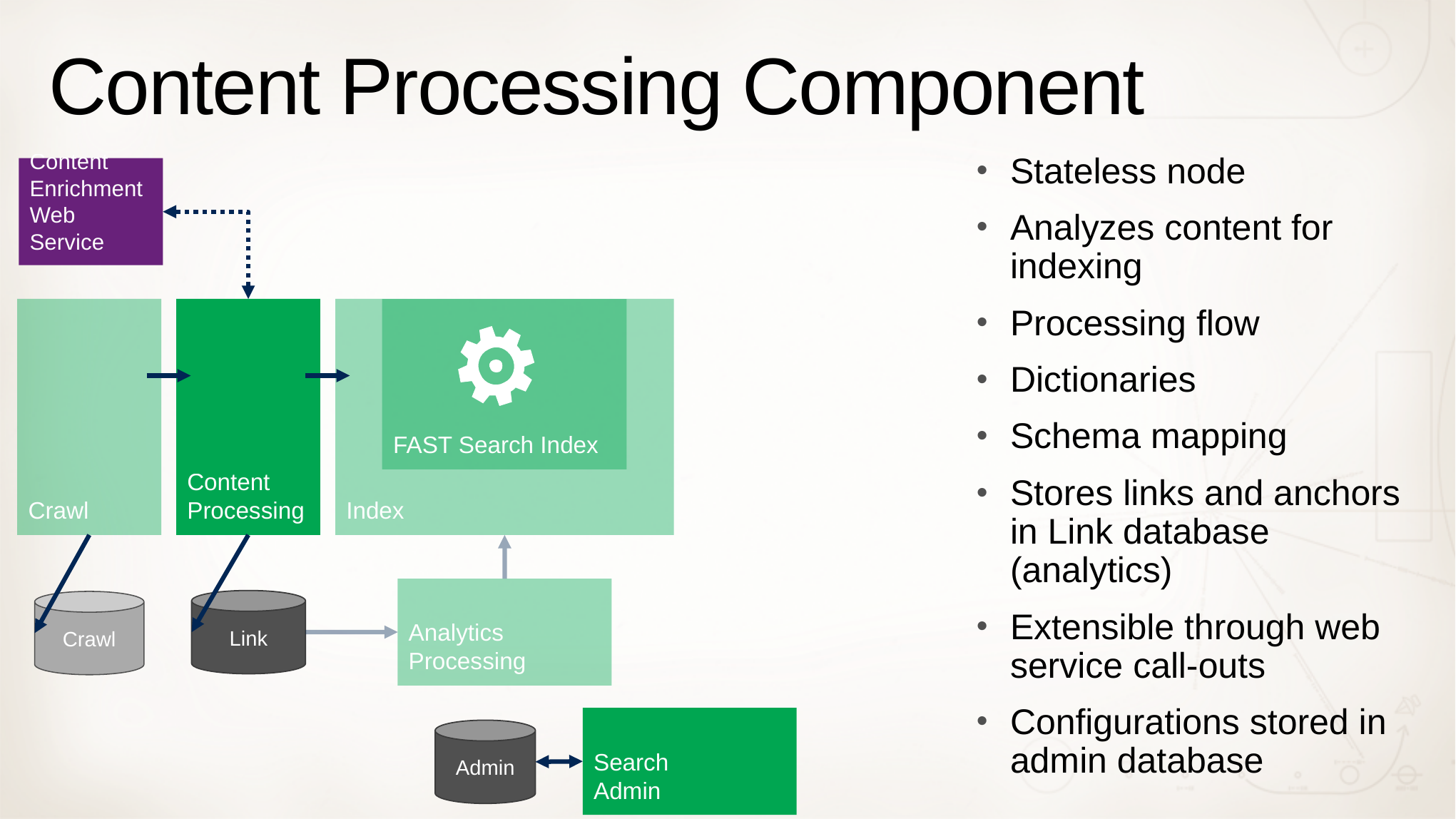

# Content Processing Component
Stateless node
Analyzes content for indexing
Processing flow
Dictionaries
Schema mapping
Stores links and anchors in Link database (analytics)
Extensible through web service call-outs
Configurations stored in admin database
Content
Enrichment
Web Service
FAST Search Index
Crawl
Content
Processing
Index

Analytics
Processing
Link
Crawl
Search
Admin
Admin